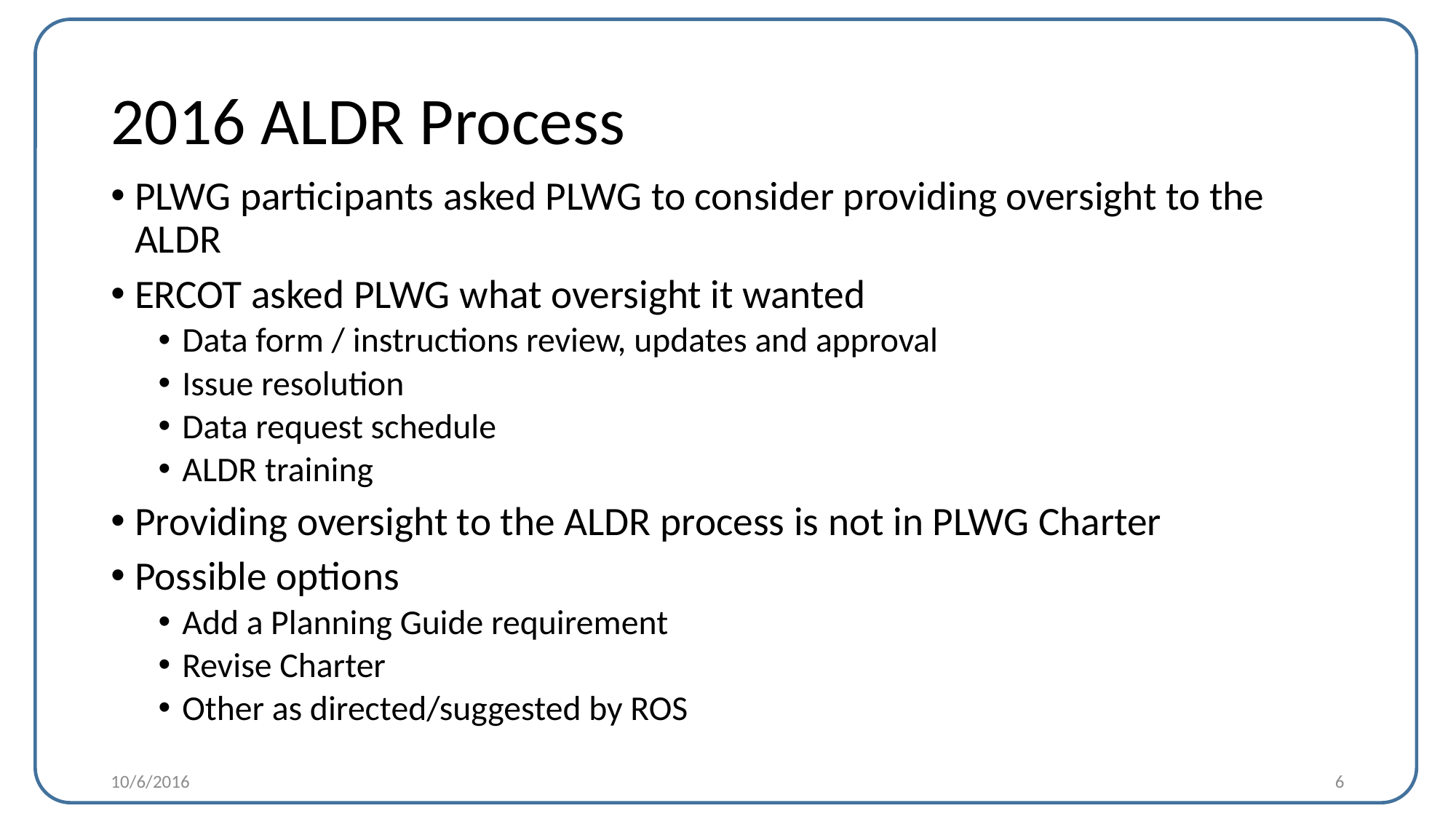

# 2016 ALDR Process
PLWG participants asked PLWG to consider providing oversight to the ALDR
ERCOT asked PLWG what oversight it wanted
Data form / instructions review, updates and approval
Issue resolution
Data request schedule
ALDR training
Providing oversight to the ALDR process is not in PLWG Charter
Possible options
Add a Planning Guide requirement
Revise Charter
Other as directed/suggested by ROS
10/6/2016
6